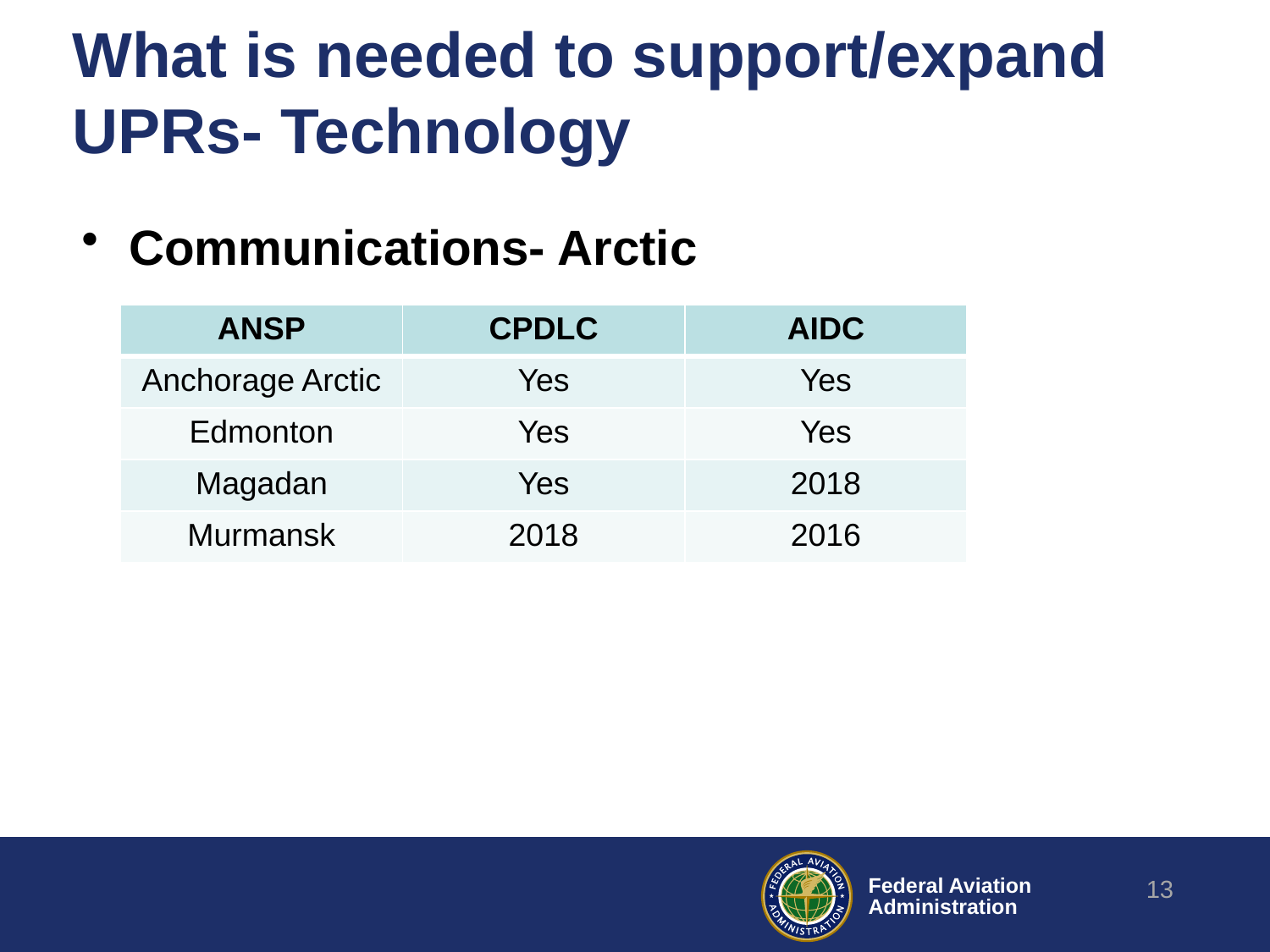

# What is needed to support/expand UPRs- Technology
Communications- Arctic

| ANSP | CPDLC | AIDC |
| --- | --- | --- |
| Anchorage Arctic | Yes | Yes |
| Edmonton | Yes | Yes |
| Magadan | Yes | 2018 |
| Murmansk | 2018 | 2016 |
13